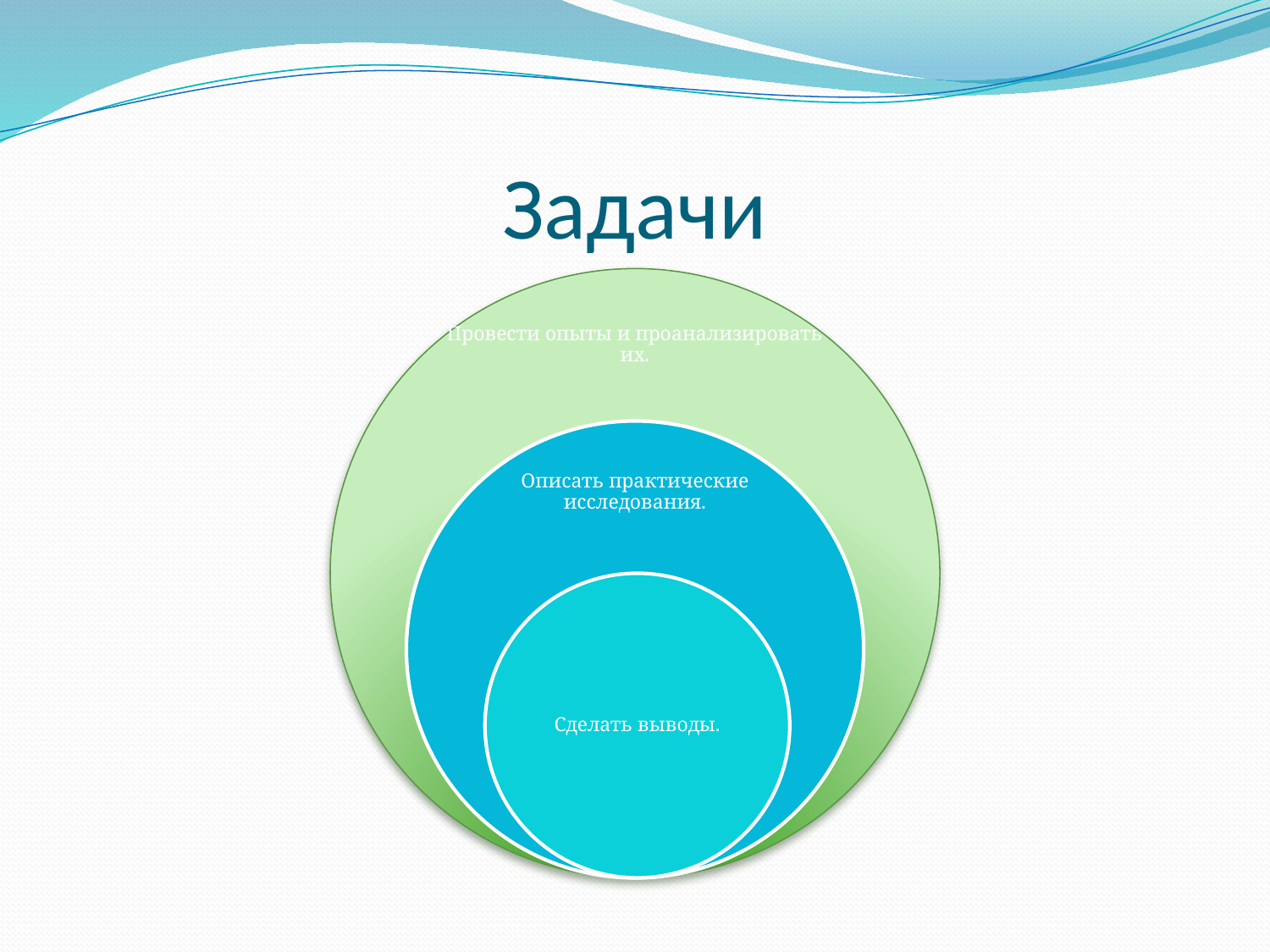

# Задачи
Провести опыты и проанализировать их.
Описать практические исследования.
Сделать выводы.